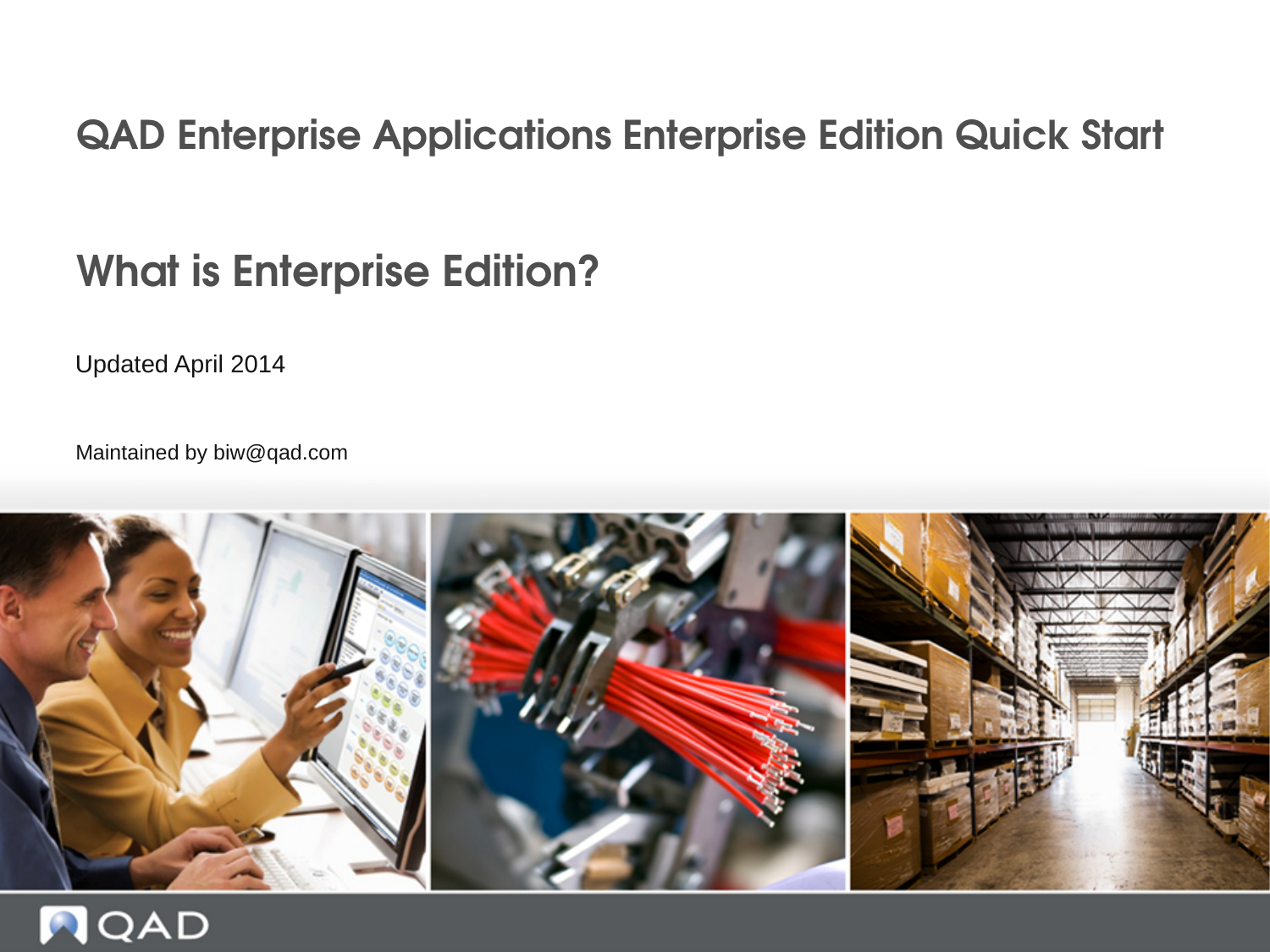

Set Up Entities, Sites, Locations
# QAD Enterprise Applications Enterprise Edition Quick Start
What is Enterprise Edition?
Updated April 2014
Maintained by biw@qad.com